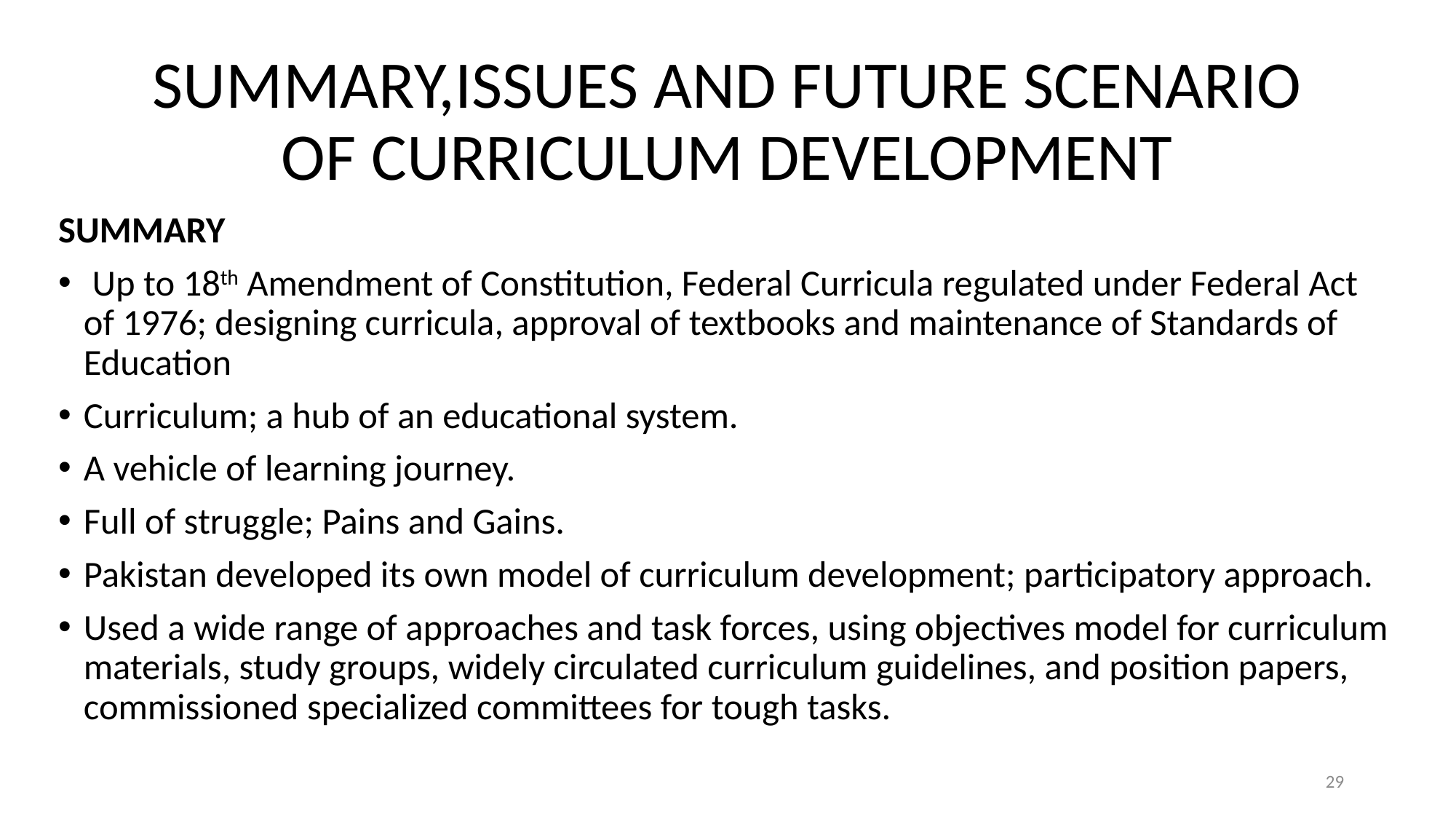

# SUMMARY,ISSUES AND FUTURE SCENARIO OF CURRICULUM DEVELOPMENT
SUMMARY
 Up to 18th Amendment of Constitution, Federal Curricula regulated under Federal Act of 1976; designing curricula, approval of textbooks and maintenance of Standards of Education
Curriculum; a hub of an educational system.
A vehicle of learning journey.
Full of struggle; Pains and Gains.
Pakistan developed its own model of curriculum development; participatory approach.
Used a wide range of approaches and task forces, using objectives model for curriculum materials, study groups, widely circulated curriculum guidelines, and position papers, commissioned specialized committees for tough tasks.

29